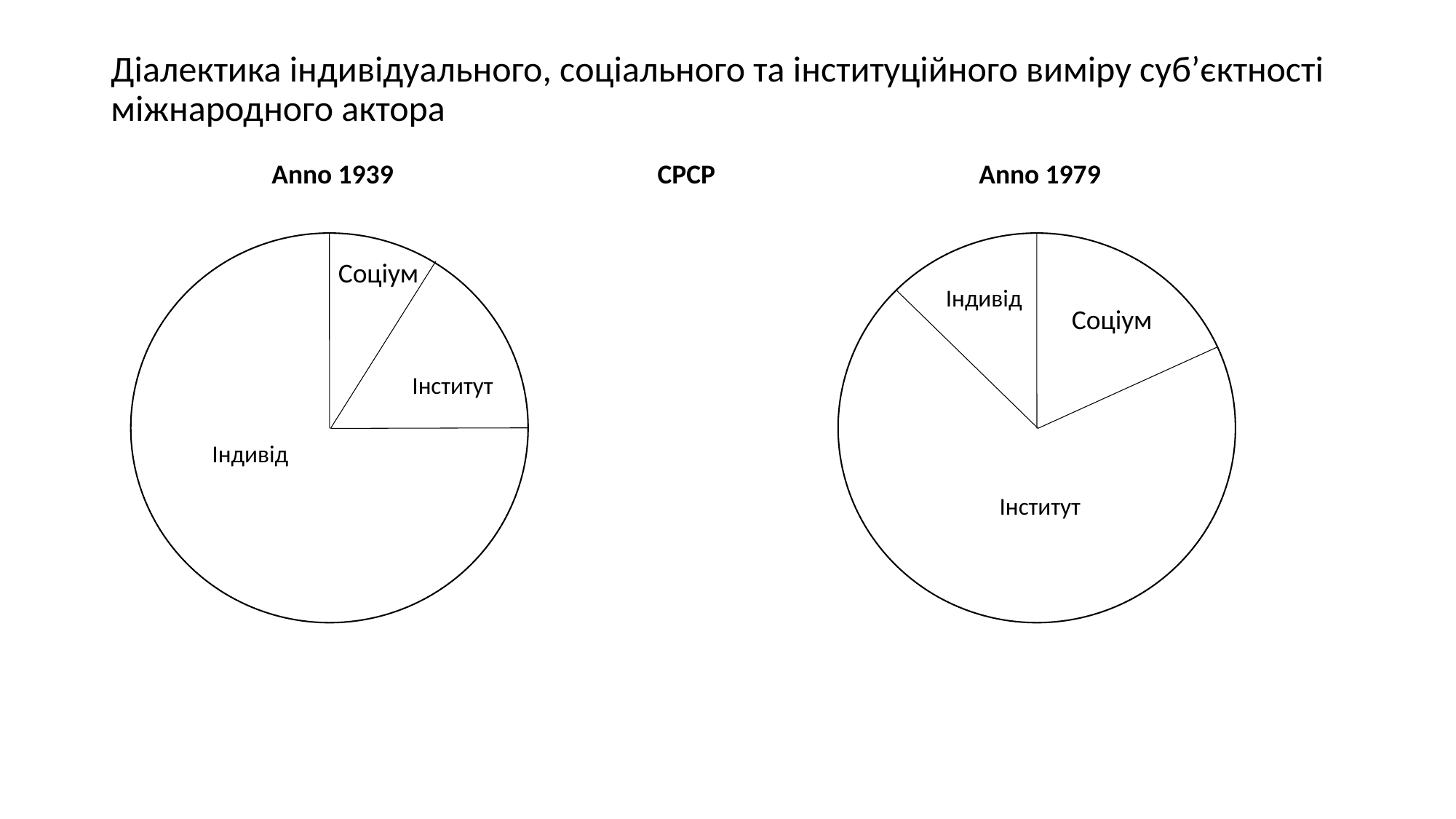

# Діалектика індивідуального, соціального та інституційного виміру суб’єктності міжнародного актора
Anno 1939
СРСР
Anno 1979

Соціум
Індивід
Соціум
Інститут
Індивід
Інститут